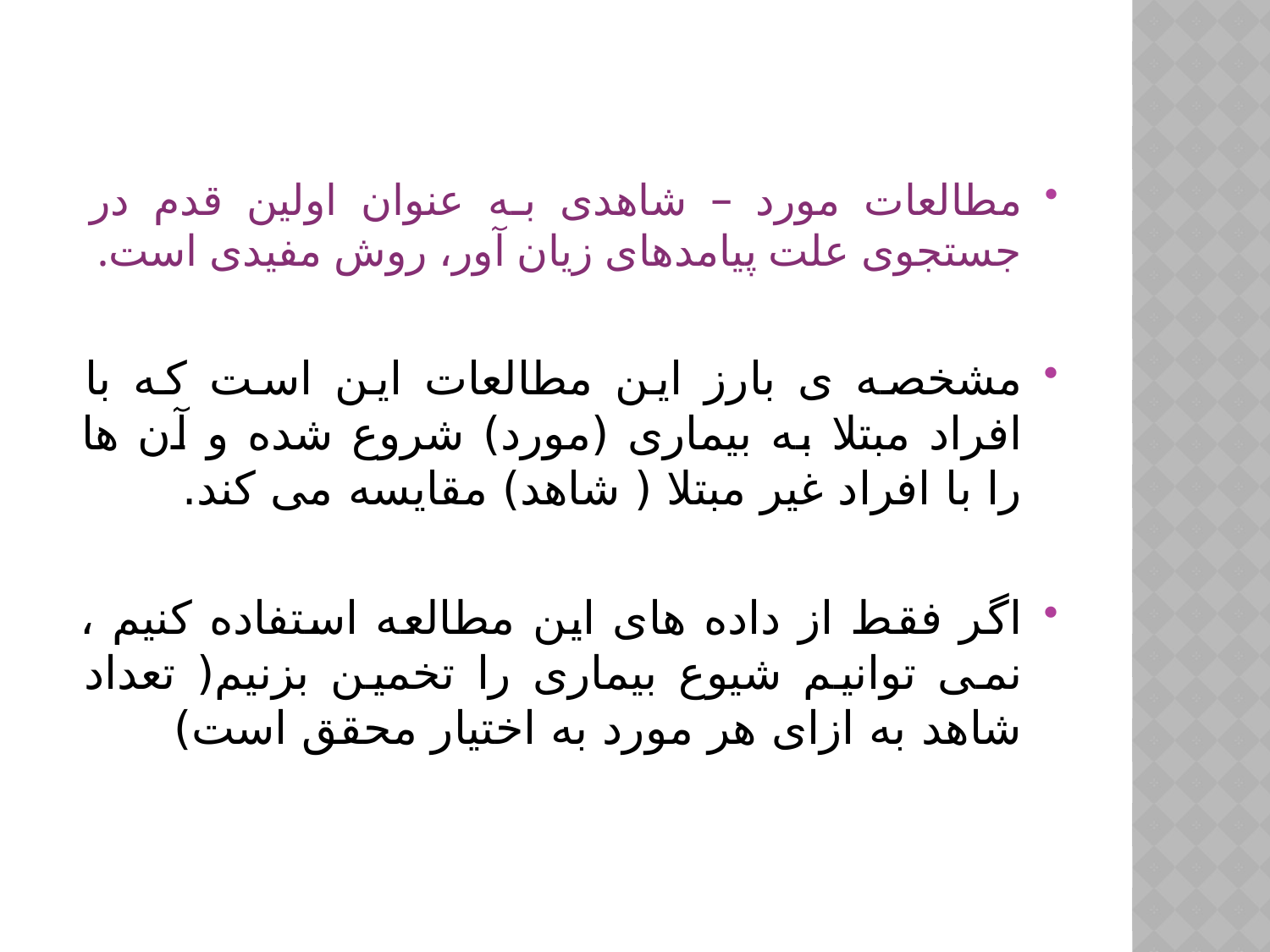

مطالعات مورد – شاهدی به عنوان اولین قدم در جستجوی علت پیامدهای زیان آور، روش مفیدی است.

مشخصه ی بارز این مطالعات این است که با افراد مبتلا به بیماری (مورد) شروع شده و آن ها را با افراد غیر مبتلا ( شاهد) مقایسه می کند.

اگر فقط از داده های این مطالعه استفاده کنیم ، نمی توانیم شیوع بیماری را تخمین بزنیم( تعداد شاهد به ازای هر مورد به اختیار محقق است)